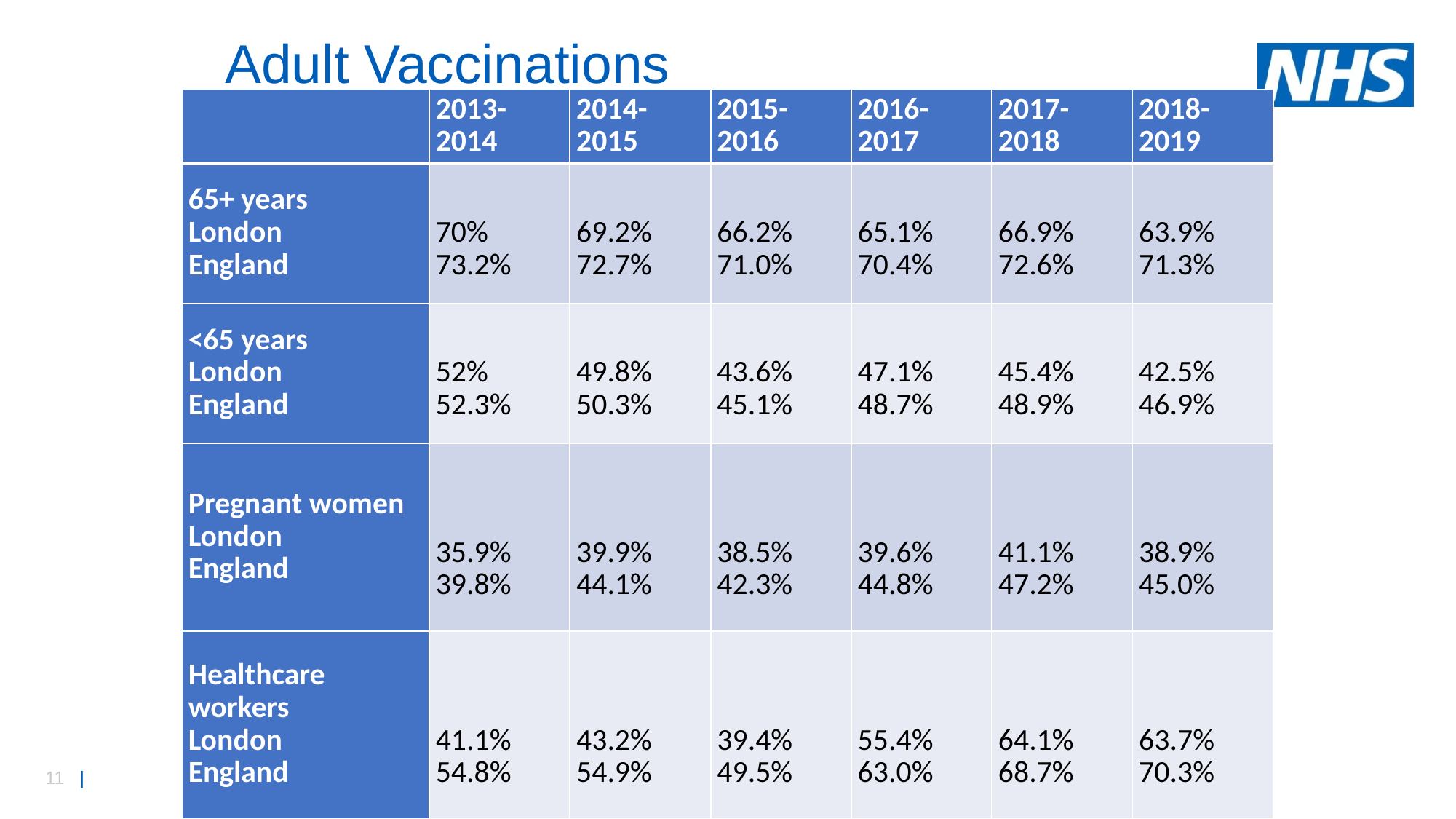

# Adult Vaccinations
|  | 2013-2014 | 2014-2015 | 2015-2016 | 2016-2017 | 2017-2018 | 2018-2019 |
| --- | --- | --- | --- | --- | --- | --- |
| 65+ years London England | 70% 73.2% | 69.2% 72.7% | 66.2% 71.0% | 65.1% 70.4% | 66.9% 72.6% | 63.9% 71.3% |
| <65 years London England | 52% 52.3% | 49.8% 50.3% | 43.6% 45.1% | 47.1% 48.7% | 45.4% 48.9% | 42.5% 46.9% |
| Pregnant women London England | 35.9% 39.8% | 39.9% 44.1% | 38.5% 42.3% | 39.6% 44.8% | 41.1% 47.2% | 38.9% 45.0% |
| Healthcare workers London England | 41.1% 54.8% | 43.2% 54.9% | 39.4% 49.5% | 55.4% 63.0% | 64.1% 68.7% | 63.7% 70.3% |